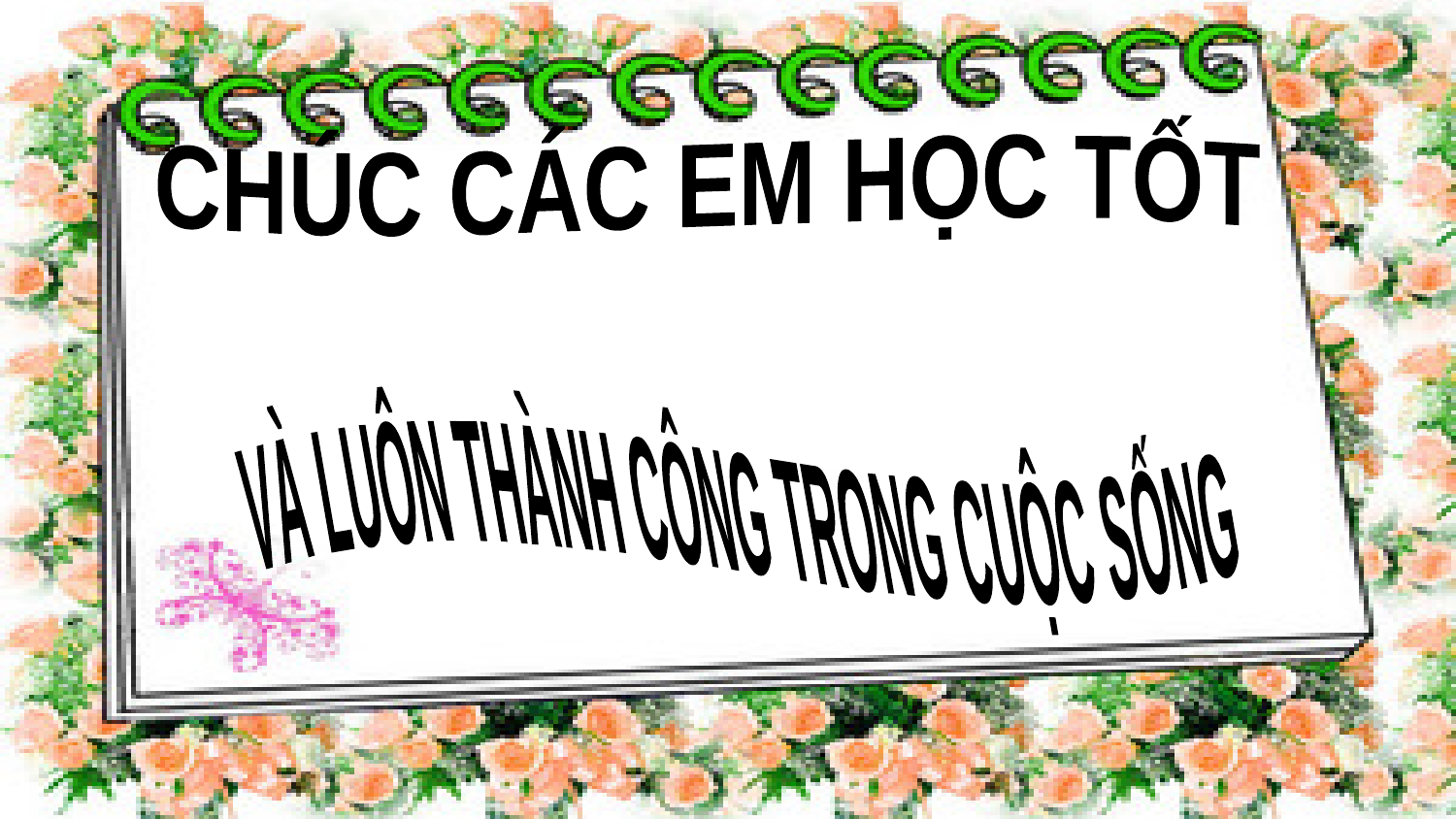

CHÚC CÁC EM HỌC TỐT
VÀ LUÔN THÀNH CÔNG TRONG CUỘC SỐNG